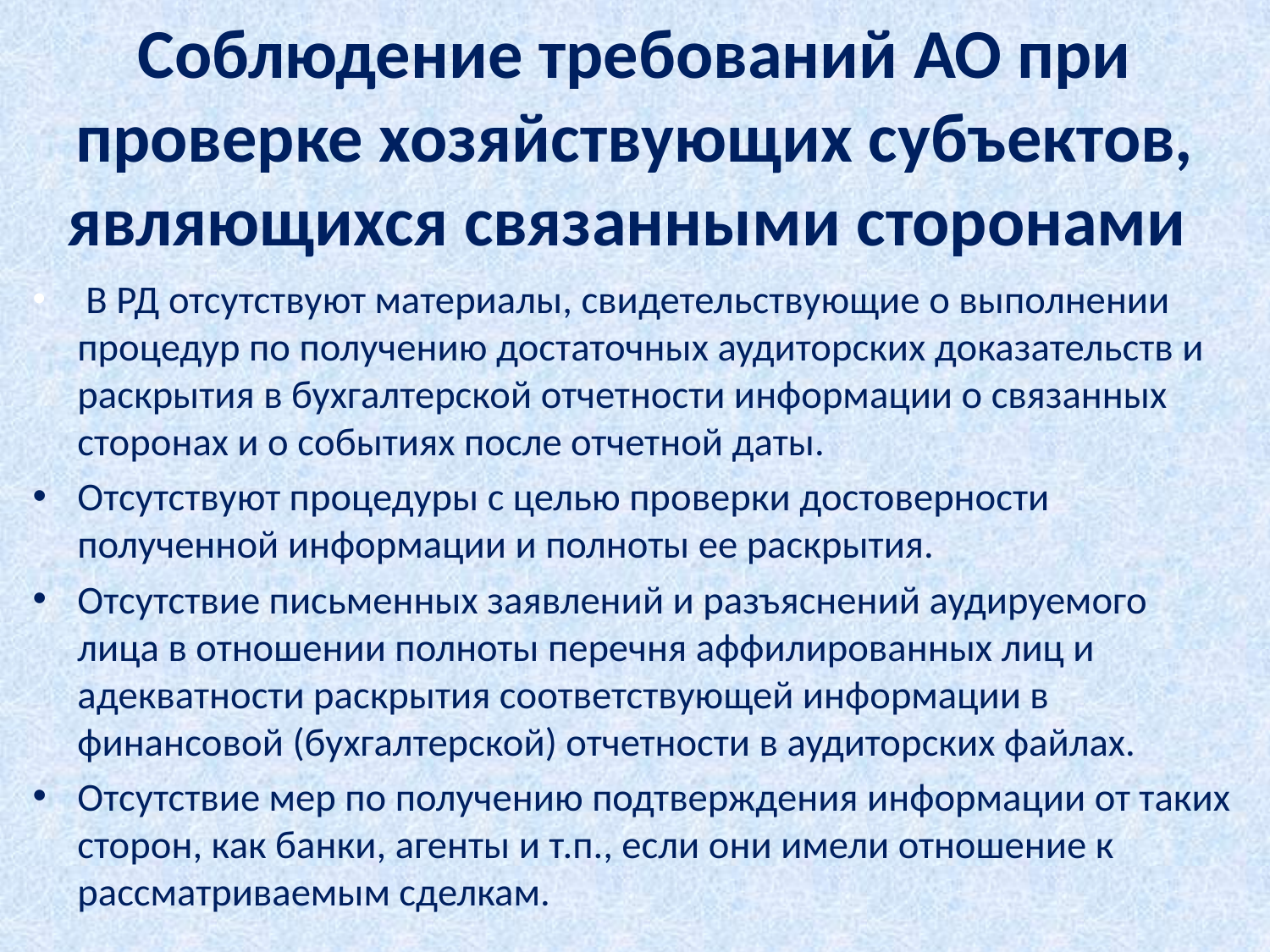

# Соблюдение требований АО при проверке хозяйствующих субъектов, являющихся связанными сторонами
 В РД отсутствуют материалы, свидетельствующие о выполнении процедур по получению достаточных аудиторских доказательств и раскрытия в бухгалтерской отчетности информации о связанных сторонах и о событиях после отчетной даты.
Отсутствуют процедуры с целью проверки достоверности полученной информации и полноты ее раскрытия.
Отсутствие письменных заявлений и разъяснений аудируемого лица в отношении полноты перечня аффилированных лиц и адекватности раскрытия соответствующей информации в финансовой (бухгалтерской) отчетности в аудиторских файлах.
Отсутствие мер по получению подтверждения информации от таких сторон, как банки, агенты и т.п., если они имели отношение к рассматриваемым сделкам.